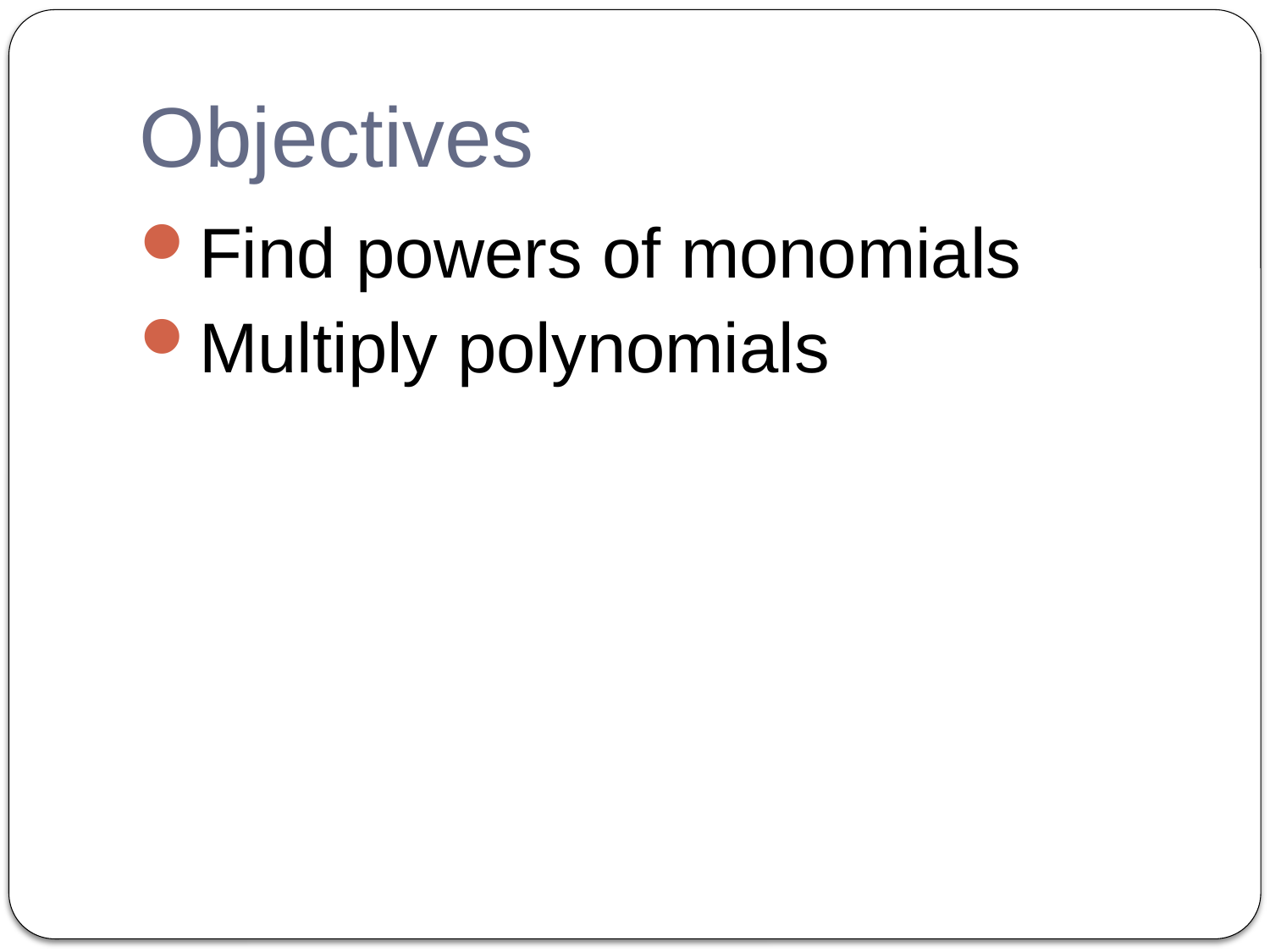

# Objectives
Find powers of monomials
Multiply polynomials